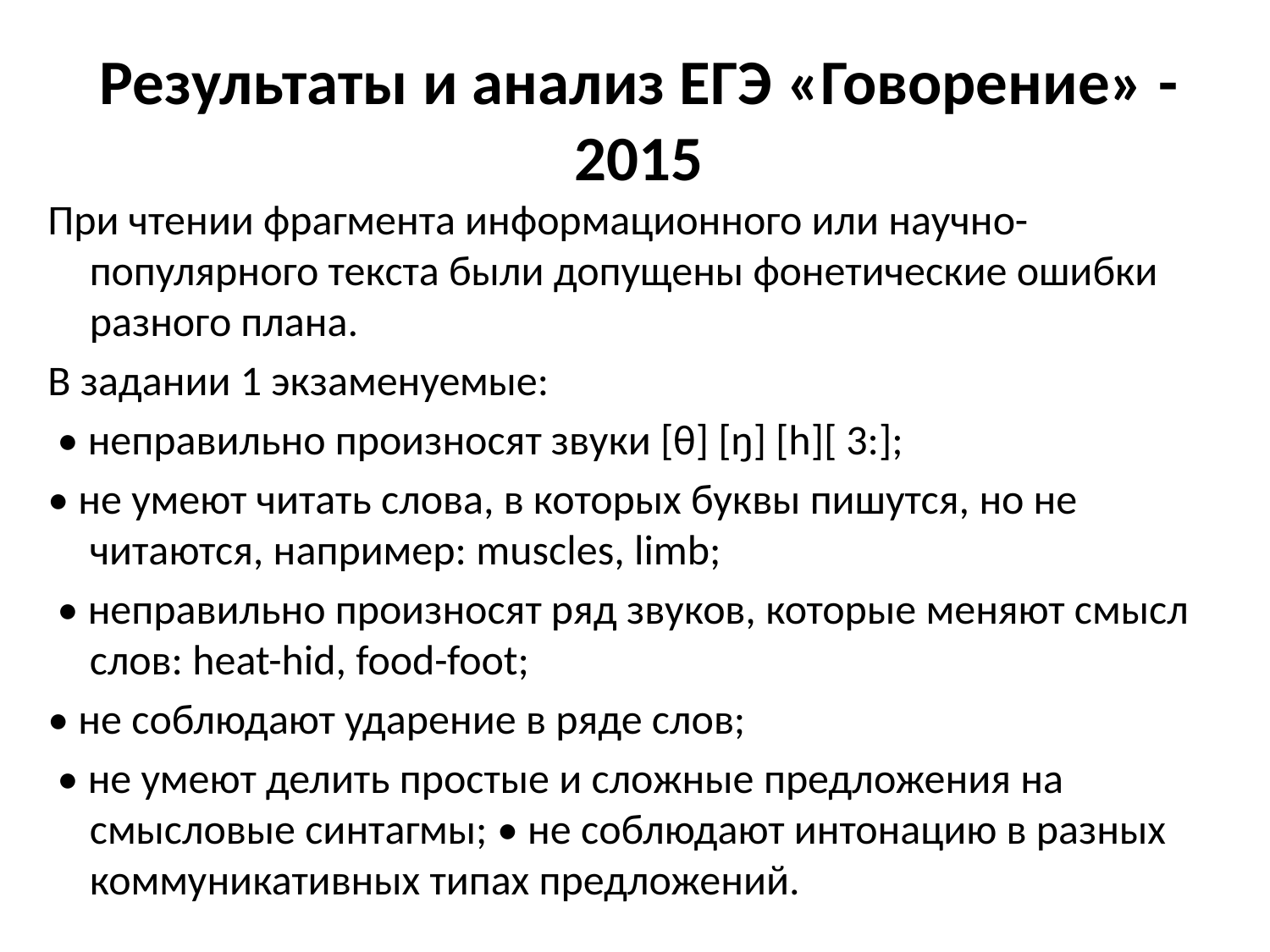

# Результаты и анализ ЕГЭ «Говорение» - 2015
При чтении фрагмента информационного или научно-популярного текста были допущены фонетические ошибки разного плана.
В задании 1 экзаменуемые:
 • неправильно произносят звуки [θ] [ŋ] [h][ 3:];
• не умеют читать слова, в которых буквы пишутся, но не читаются, например: muscles, limb;
 • неправильно произносят ряд звуков, которые меняют смысл слов: heat-hid, food-foot;
• не соблюдают ударение в ряде слов;
 • не умеют делить простые и сложные предложения на смысловые синтагмы; • не соблюдают интонацию в разных коммуникативных типах предложений.